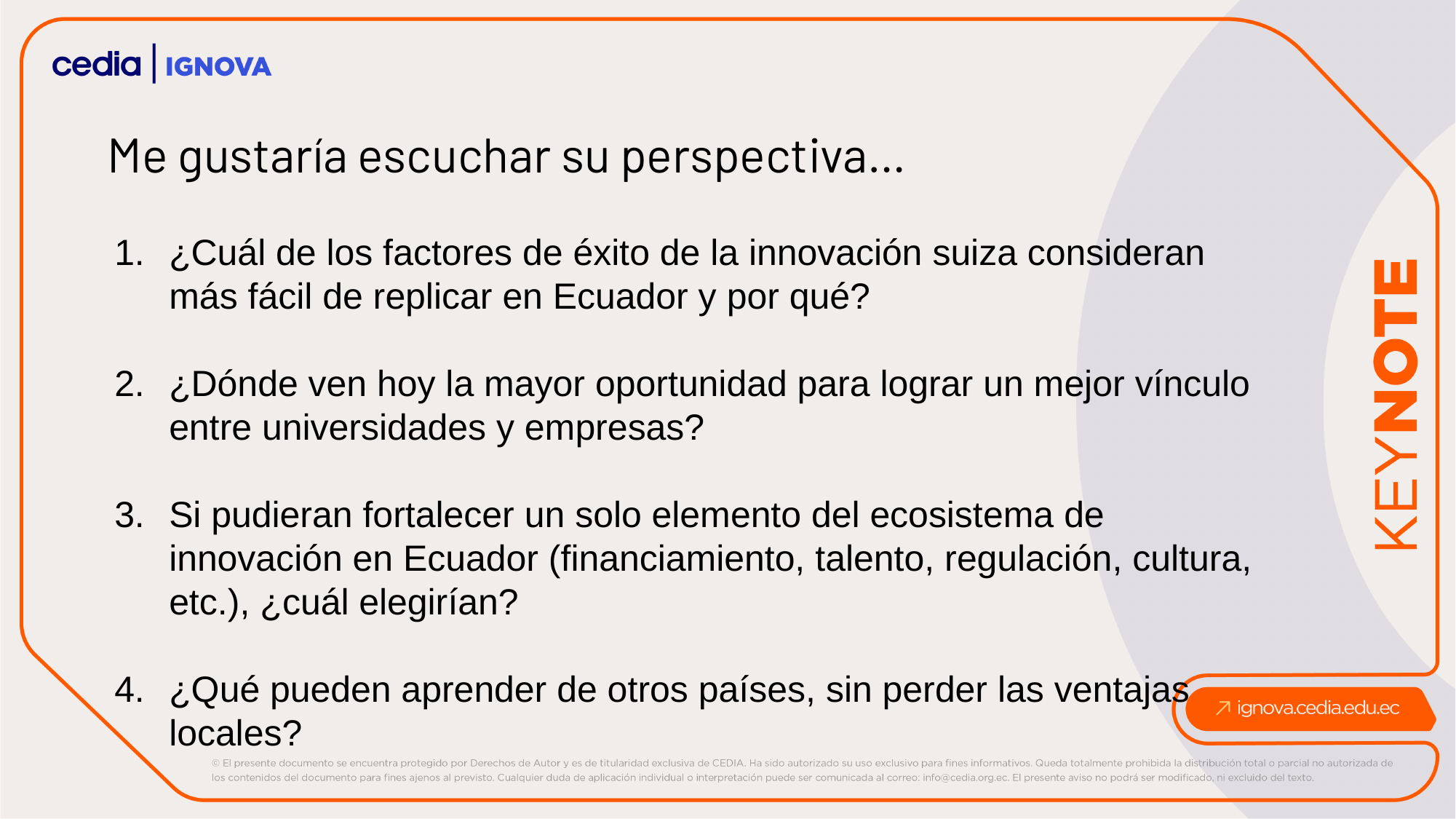

# Me gustaría escuchar su perspectiva…
¿Cuál de los factores de éxito de la innovación suiza consideran más fácil de replicar en Ecuador y por qué?

¿Dónde ven hoy la mayor oportunidad para lograr un mejor vínculo entre universidades y empresas?

Si pudieran fortalecer un solo elemento del ecosistema de innovación en Ecuador (financiamiento, talento, regulación, cultura, etc.), ¿cuál elegirían?

¿Qué pueden aprender de otros países, sin perder las ventajas locales?